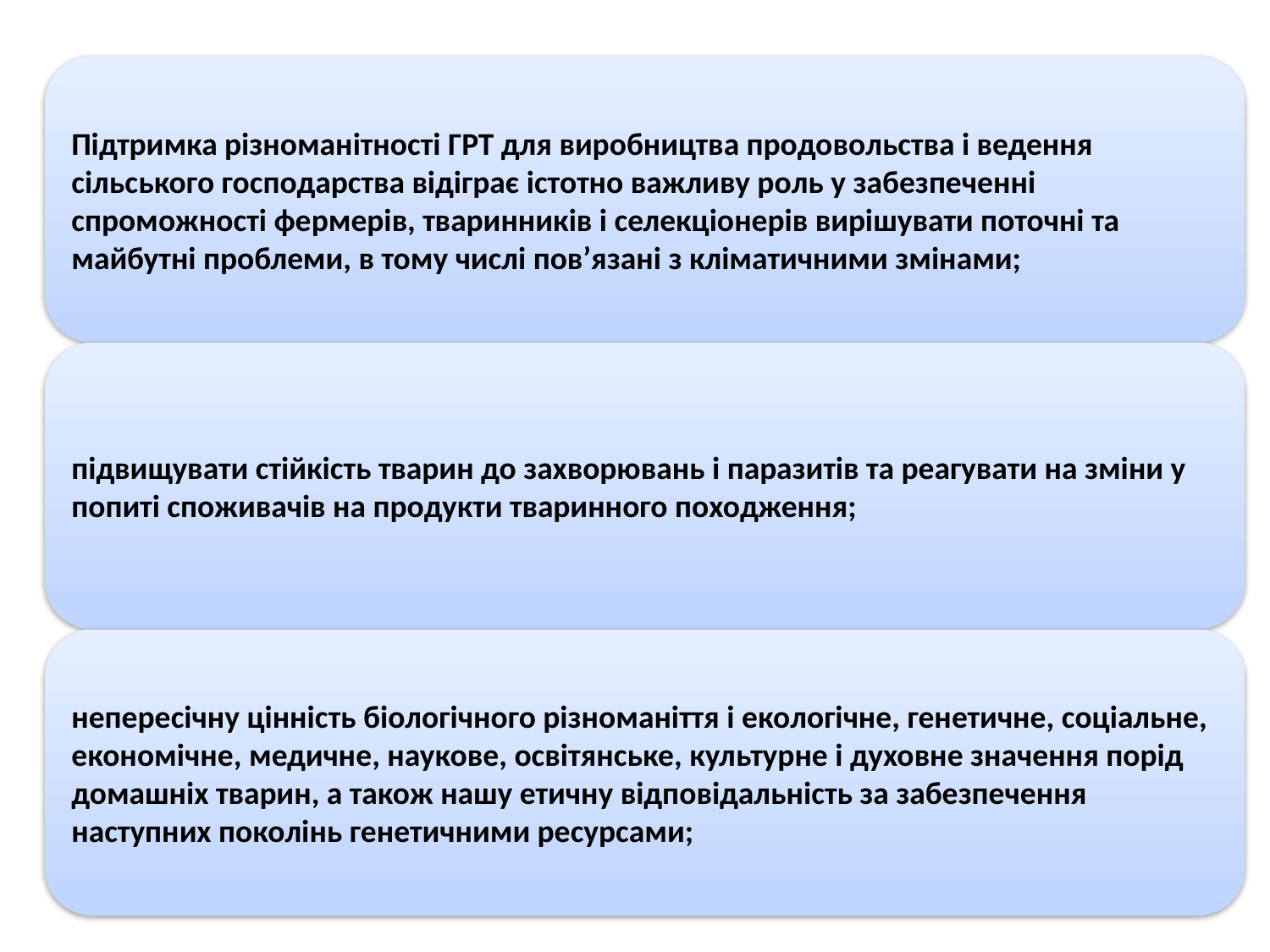

Підтримка різноманітності ГРТ для виробництва продовольства і ведення сільського господарства відіграє істотно важливу роль у забезпеченні спроможності фермерів, тваринників і селекціонерів вирішувати поточні та майбутні проблеми, в тому числі пов’язані з кліматичними змінами;
підвищувати стійкість тварин до захворювань і паразитів та реагувати на зміни у попиті споживачів на продукти тваринного походження;
непересічну цінність біологічного різноманіття і екологічне, генетичне, соціальне, економічне, медичне, наукове, освітянське, культурне і духовне значення порід домашніх тварин, а також нашу етичну відповідальність за забезпечення наступних поколінь генетичними ресурсами;